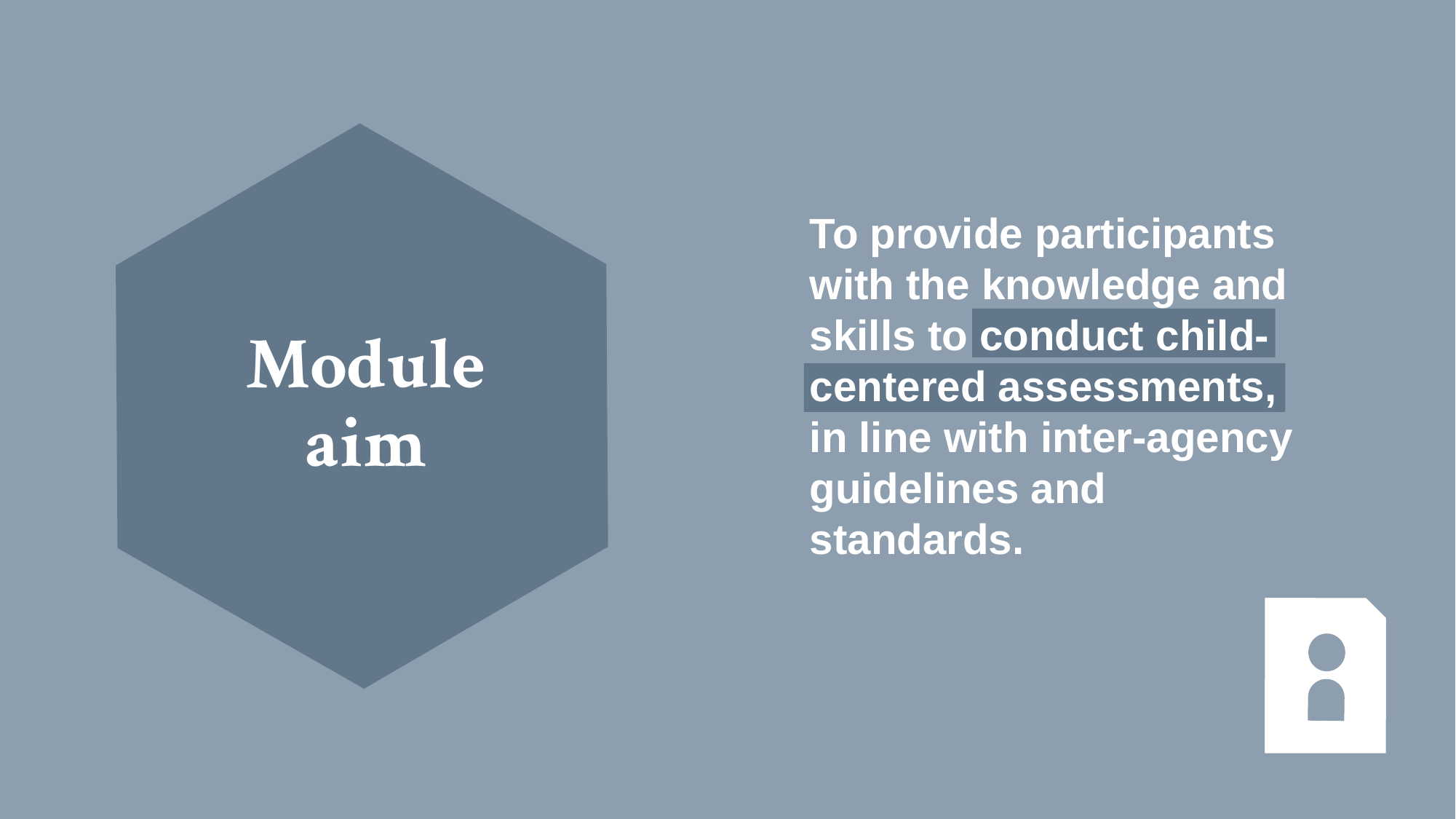

To provide participants with the knowledge and skills to conduct child-centered assessments, in line with inter-agency guidelines and standards.

# Module aim